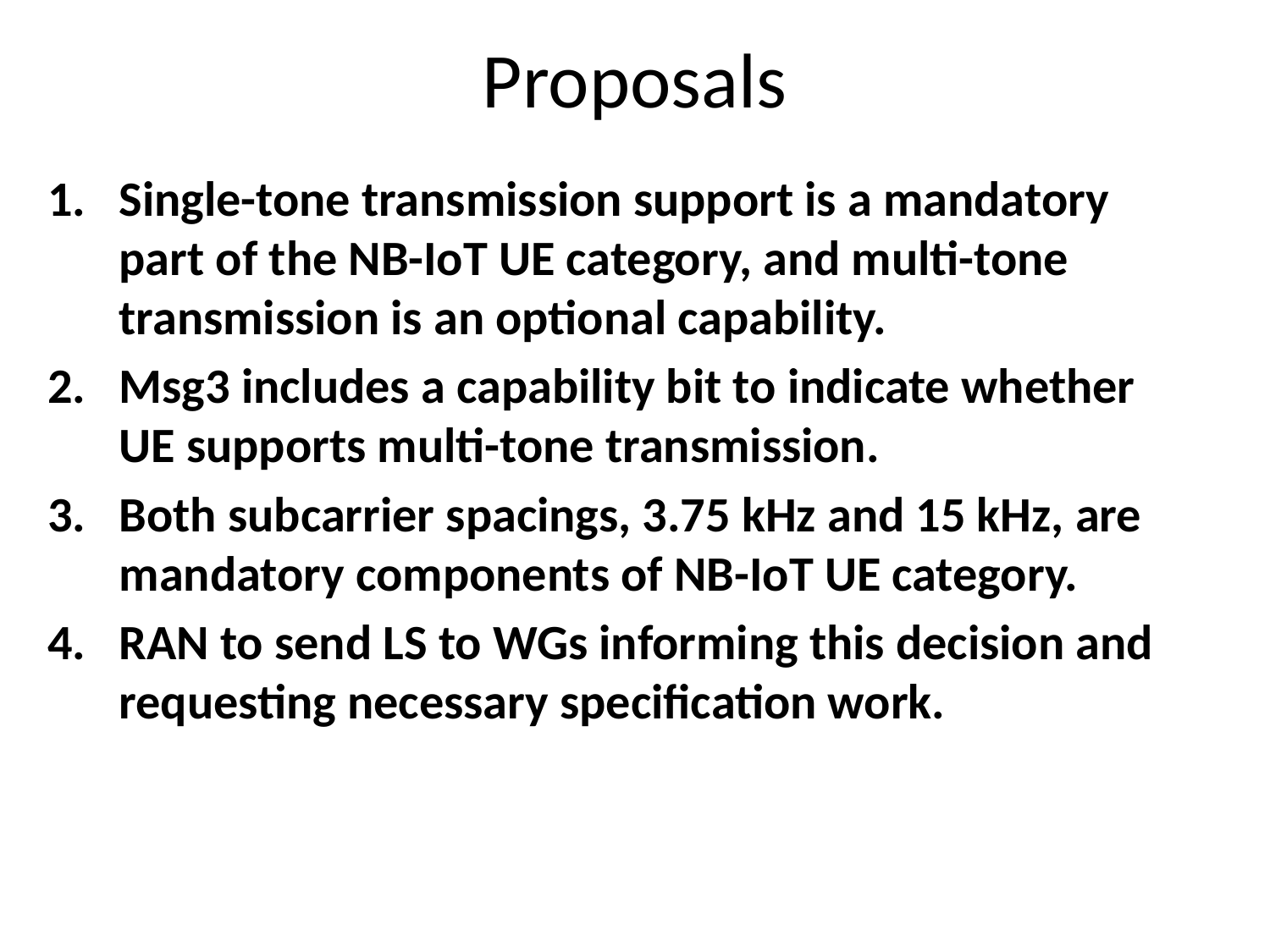

# Proposals
Single-tone transmission support is a mandatory part of the NB-IoT UE category, and multi-tone transmission is an optional capability.
Msg3 includes a capability bit to indicate whether UE supports multi-tone transmission.
Both subcarrier spacings, 3.75 kHz and 15 kHz, are mandatory components of NB-IoT UE category.
RAN to send LS to WGs informing this decision and requesting necessary specification work.